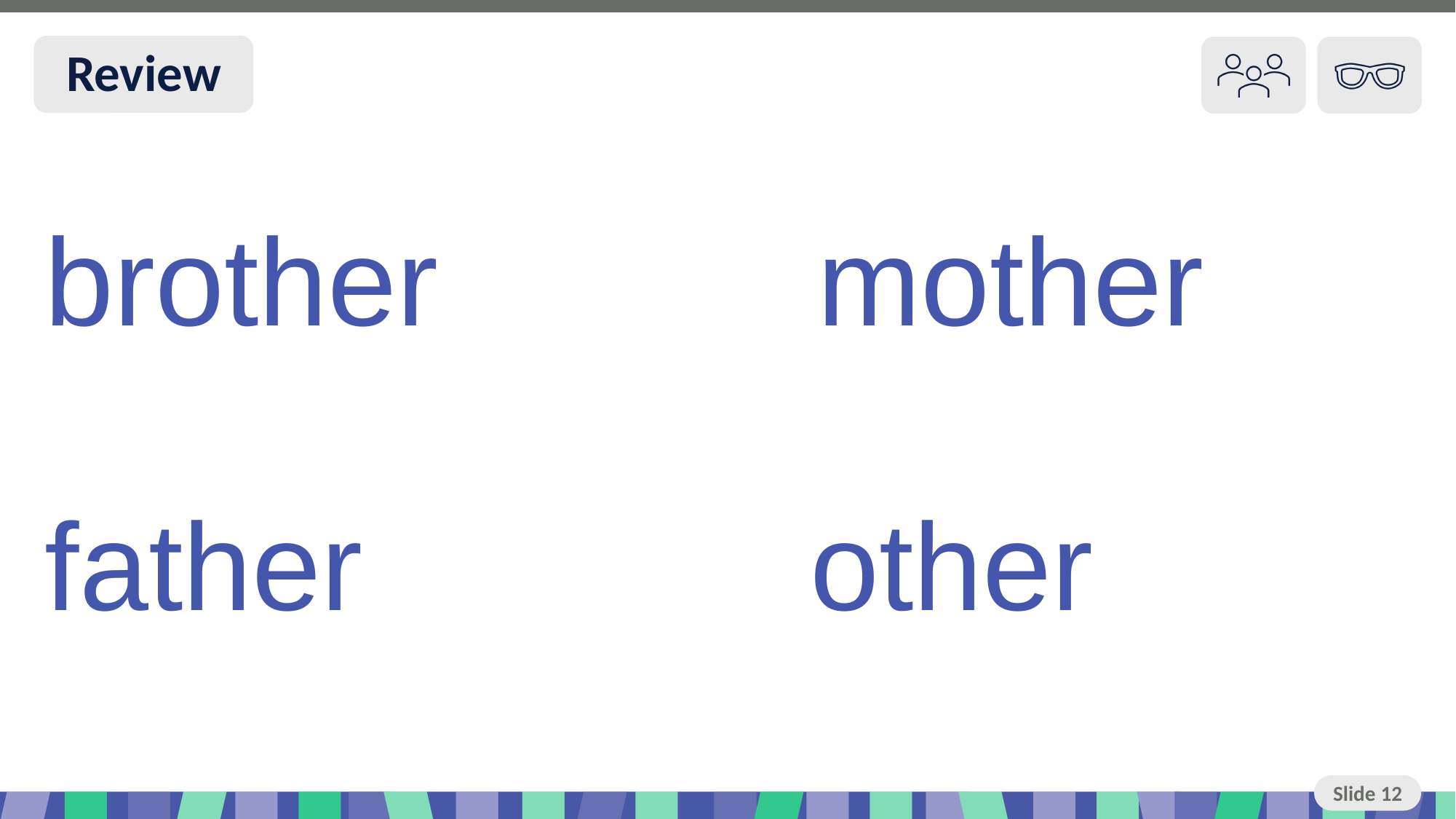

Slide 12 Review You do
brother           mother
father             other